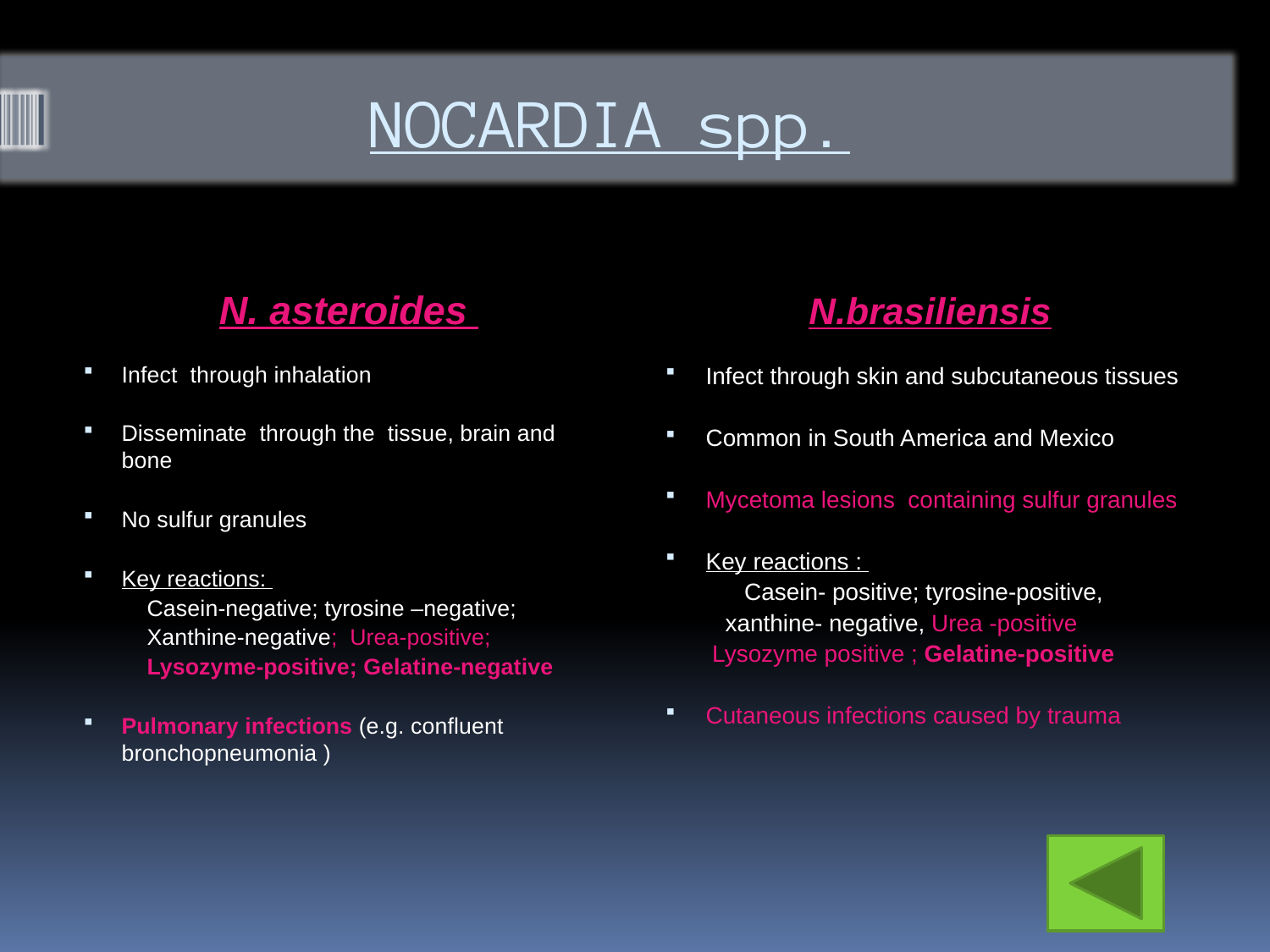

# NOCARDIA spp.

N. asteroides

N.brasiliensis

Infect  through inhalation

Disseminate  through the  tissue, brain and bone

No sulfur granules

Key reactions:
          Casein-negative; tyrosine –negative;
          Xanthine-negative;  Urea-positive;
          Lysozyme-positive; Gelatine-negative

Pulmonary infections (e.g. confluent bronchopneumonia )

Infect through skin and subcutaneous tissues

Common in South America and Mexico

Mycetoma lesions  containing sulfur granules

Key reactions :
            Casein- positive; tyrosine-positive,
	   xanthine- negative, Urea -positive
	 Lysozyme positive ; Gelatine-positive

Cutaneous infections caused by trauma